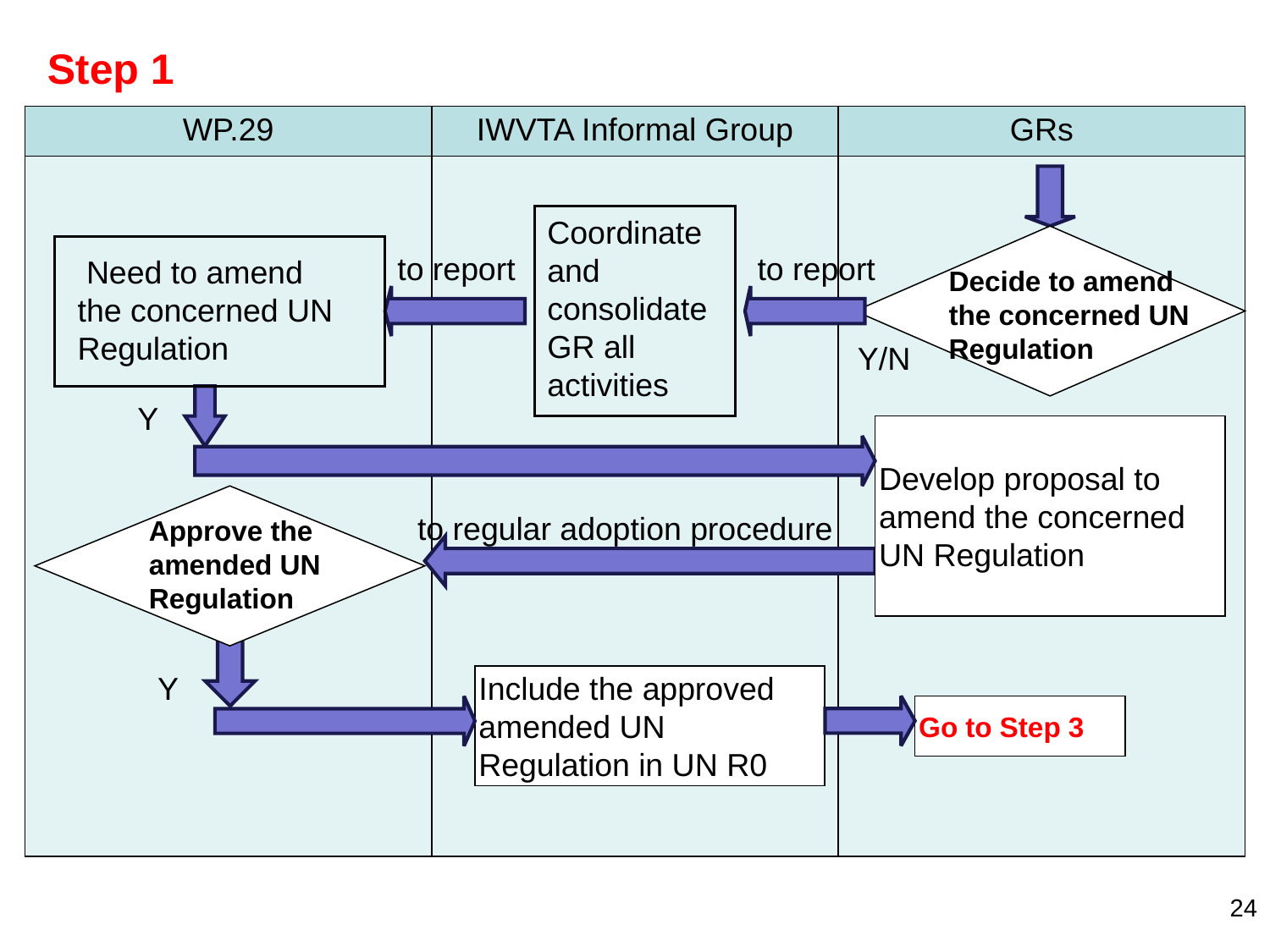

Step 1
| WP.29 | IWVTA Informal Group | GRs |
| --- | --- | --- |
|  |  |  |

Coordinate and consolidate GR all activities

 Need to amend the concerned UN Regulation
to report
to report
Decide to amend the concerned UN Regulation

Y/N
Y

Develop proposal to amend the concerned UN Regulation

to regular adoption procedure
Approve the amended UN  Regulation

Y
Include the approved amended UN Regulation in UN R0

Go to Step 3

24